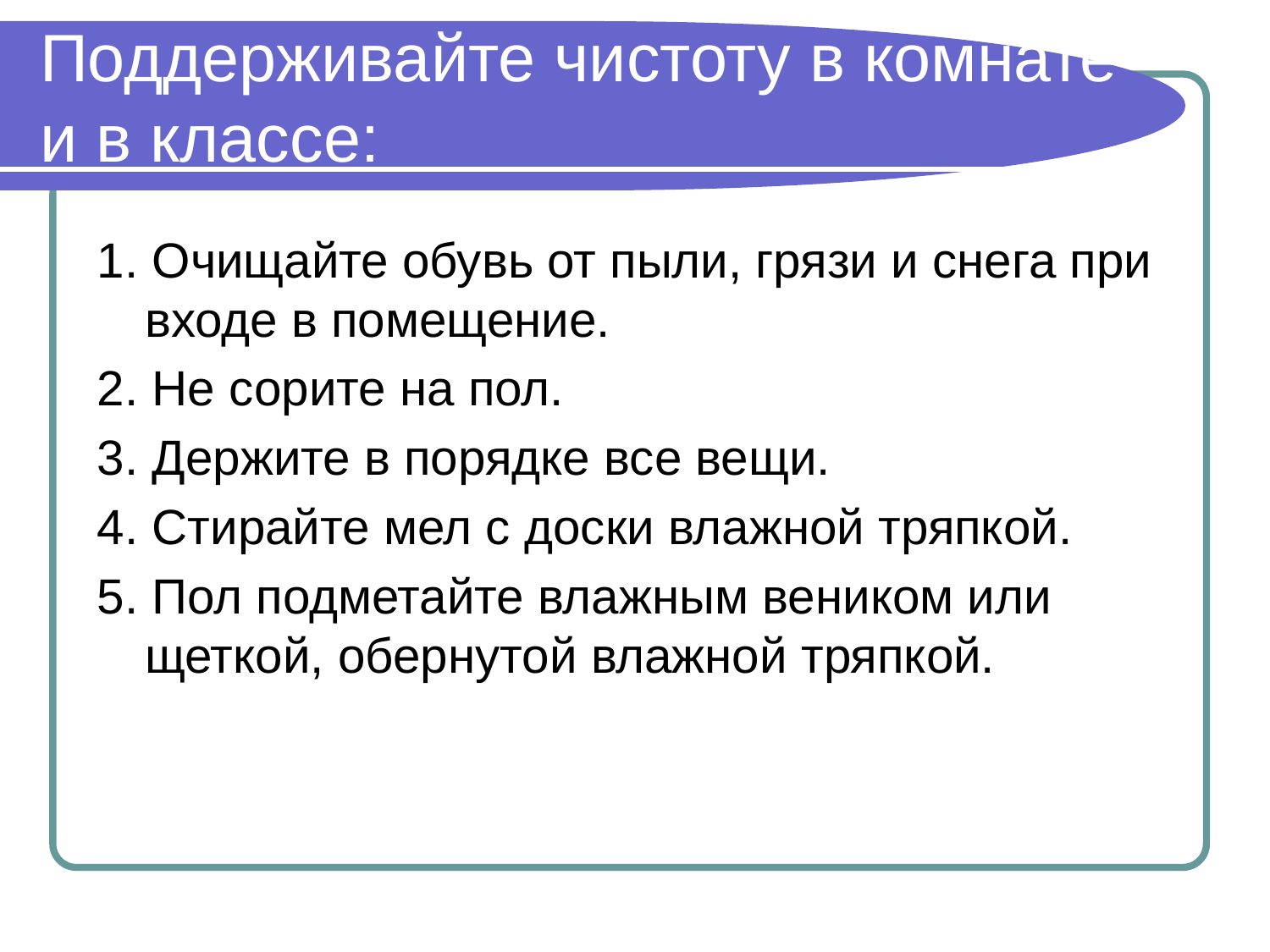

# Поддерживайте чистоту в комнате и в классе:
1. Очищайте обувь от пыли, грязи и снега при входе в помещение.
2. Не сорите на пол.
3. Держите в порядке все вещи.
4. Стирайте мел с доски влажной тряпкой.
5. Пол подметайте влажным веником или щеткой, обернутой влажной тряпкой.